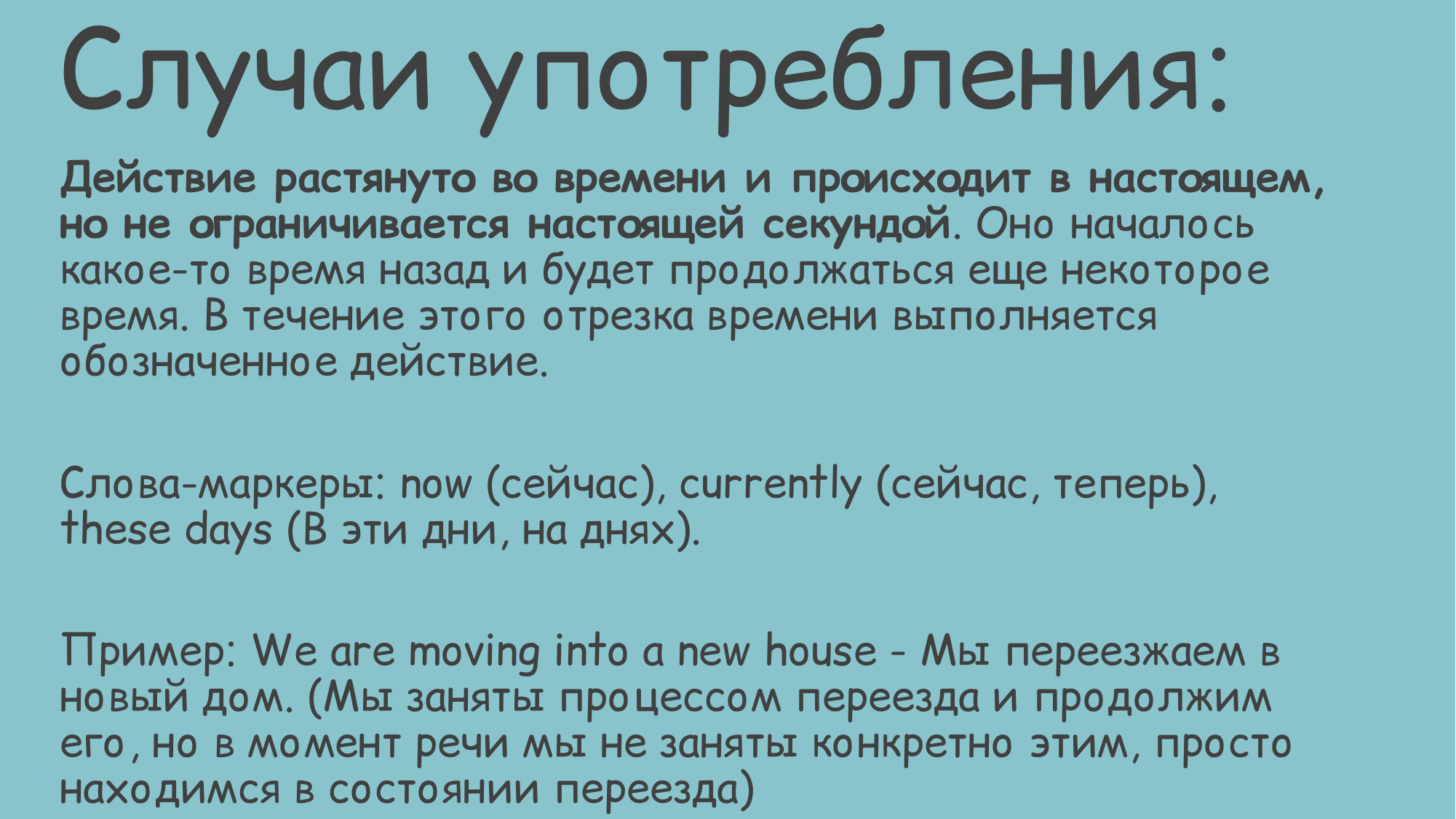

# Случаи употребления:
Действие растянуто во времени и происходит в настоящем, но не ограничивается настоящей секундой. Оно началось какое-то время назад и будет продолжаться еще некоторое время. В течение этого отрезка времени выполняется обозначенное действие.

Слова-маркеры: now (сейчас), currently (сейчас, теперь), these days (В эти дни, на днях).

Пример: We are moving into a new house - Мы переезжаем в новый дом. (Мы заняты процессом переезда и продолжим его, но в момент речи мы не заняты конкретно этим, просто находимся в состоянии переезда)